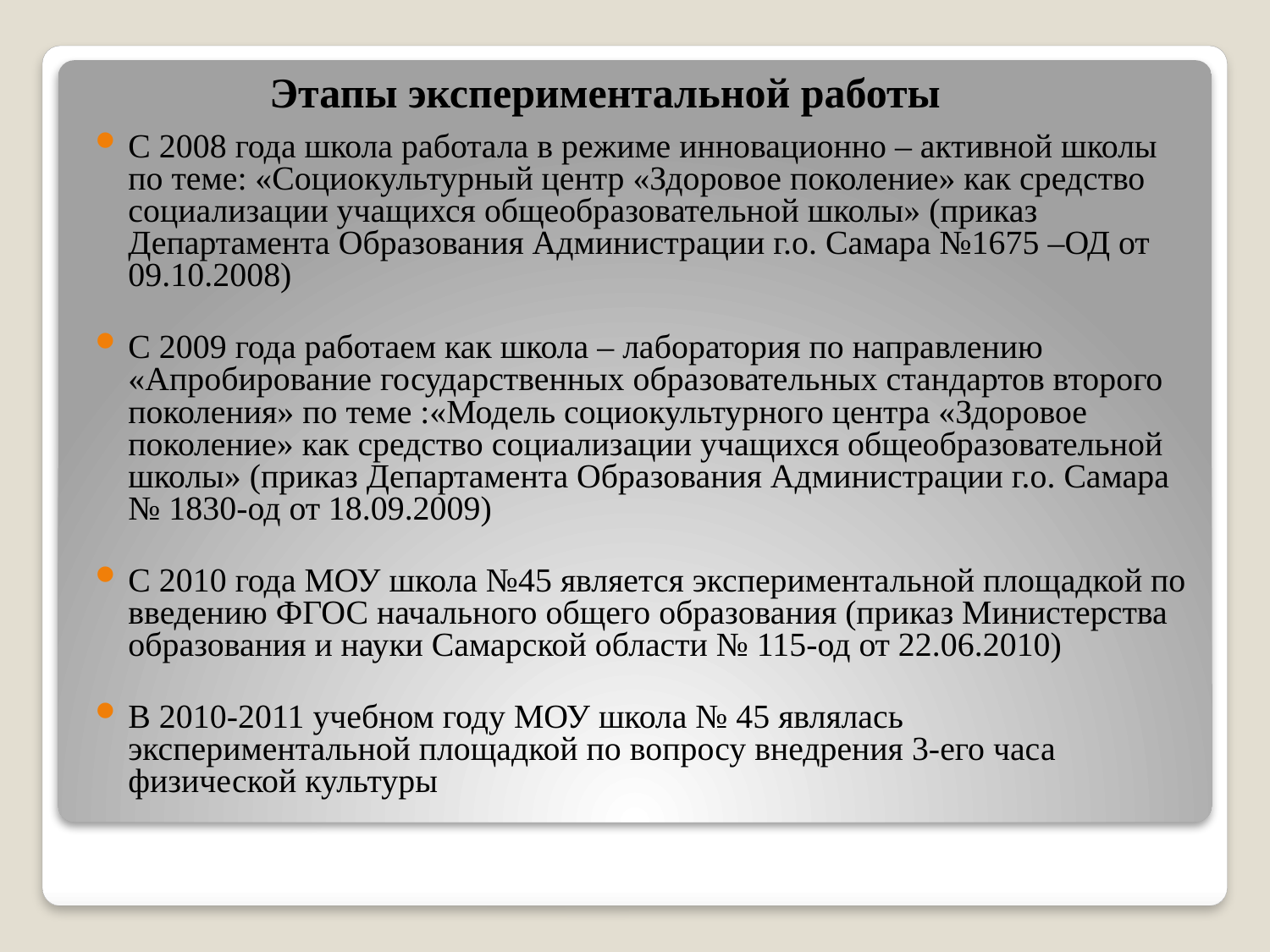

Этапы экспериментальной работы
С 2008 года школа работала в режиме инновационно – активной школы по теме: «Социокультурный центр «Здоровое поколение» как средство социализации учащихся общеобразовательной школы» (приказ Департамента Образования Администрации г.о. Самара №1675 –ОД от 09.10.2008)

С 2009 года работаем как школа – лаборатория по направлению «Апробирование государственных образовательных стандартов второго поколения» по теме :«Модель социокультурного центра «Здоровое поколение» как средство социализации учащихся общеобразовательной школы» (приказ Департамента Образования Администрации г.о. Самара № 1830-од от 18.09.2009)

С 2010 года МОУ школа №45 является экспериментальной площадкой по введению ФГОС начального общего образования (приказ Министерства образования и науки Самарской области № 115-од от 22.06.2010)

В 2010-2011 учебном году МОУ школа № 45 являлась экспериментальной площадкой по вопросу внедрения 3-его часа физической культуры